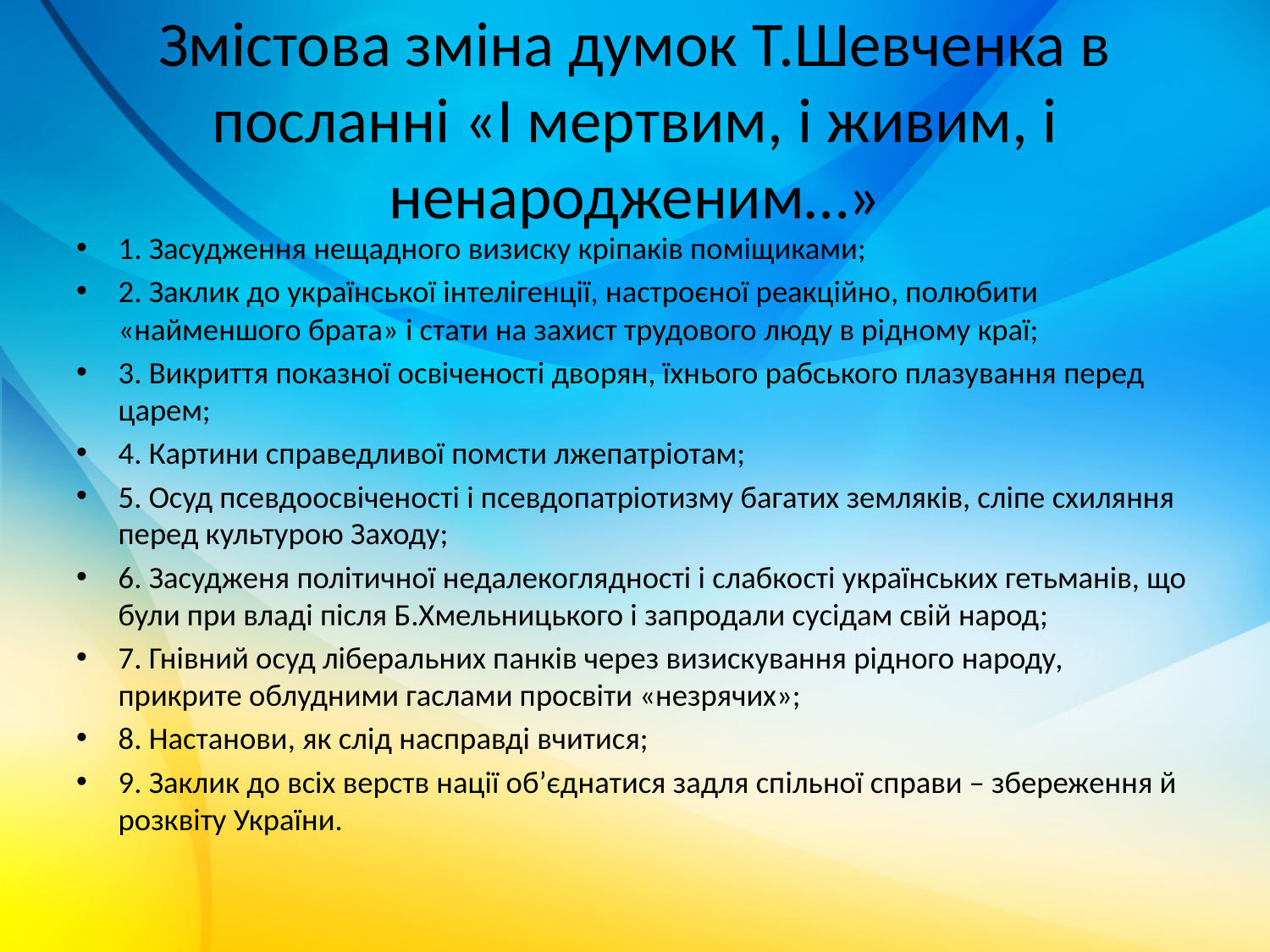

# Змістова зміна думок Т.Шевченка в посланні «І мертвим, і живим, і ненародженим…»
1. Засудження нещадного визиску кріпаків поміщиками;
2. Заклик до української інтелігенції, настроєної реакційно, полюбити «найменшого брата» і стати на захист трудового люду в рідному краї;
3. Викриття показної освіченості дворян, їхнього рабського плазування перед царем;
4. Картини справедливої помсти лжепатріотам;
5. Осуд псевдоосвіченості і псевдопатріотизму багатих земляків, сліпе схиляння перед культурою Заходу;
6. Засудженя політичної недалекоглядності і слабкості українських гетьманів, що були при владі після Б.Хмельницького і запродали сусідам свій народ;
7. Гнівний осуд ліберальних панків через визискування рідного народу, прикрите облудними гаслами просвіти «незрячих»;
8. Настанови, як слід насправді вчитися;
9. Заклик до всіх верств нації об’єднатися задля спільної справи – збереження й розквіту України.